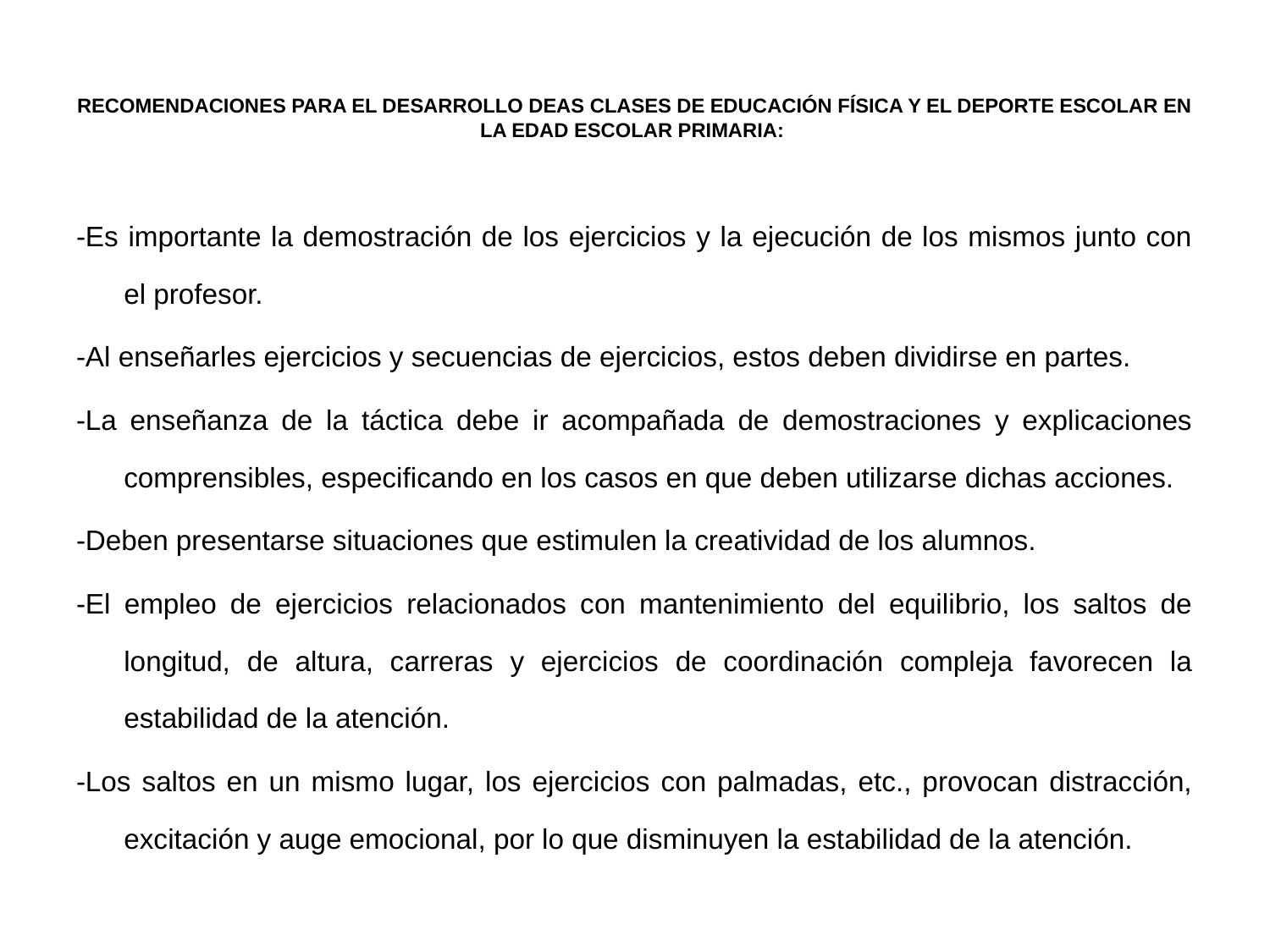

# RECOMENDACIONES PARA EL DESARROLLO DEAS CLASES DE EDUCACIÓN FÍSICA Y EL DEPORTE ESCOLAR EN LA EDAD ESCOLAR PRIMARIA:
-Es importante la demostración de los ejercicios y la ejecución de los mismos junto con el profesor.
-Al enseñarles ejercicios y secuencias de ejercicios, estos deben dividirse en partes.
-La enseñanza de la táctica debe ir acompañada de demostraciones y explicaciones comprensibles, especificando en los casos en que deben utilizarse dichas acciones.
-Deben presentarse situaciones que estimulen la creatividad de los alumnos.
-El empleo de ejercicios relacionados con mantenimiento del equilibrio, los saltos de longitud, de altura, carreras y ejercicios de coordinación compleja favorecen la estabilidad de la atención.
-Los saltos en un mismo lugar, los ejercicios con palmadas, etc., provocan distracción, excitación y auge emocional, por lo que disminuyen la estabilidad de la atención.